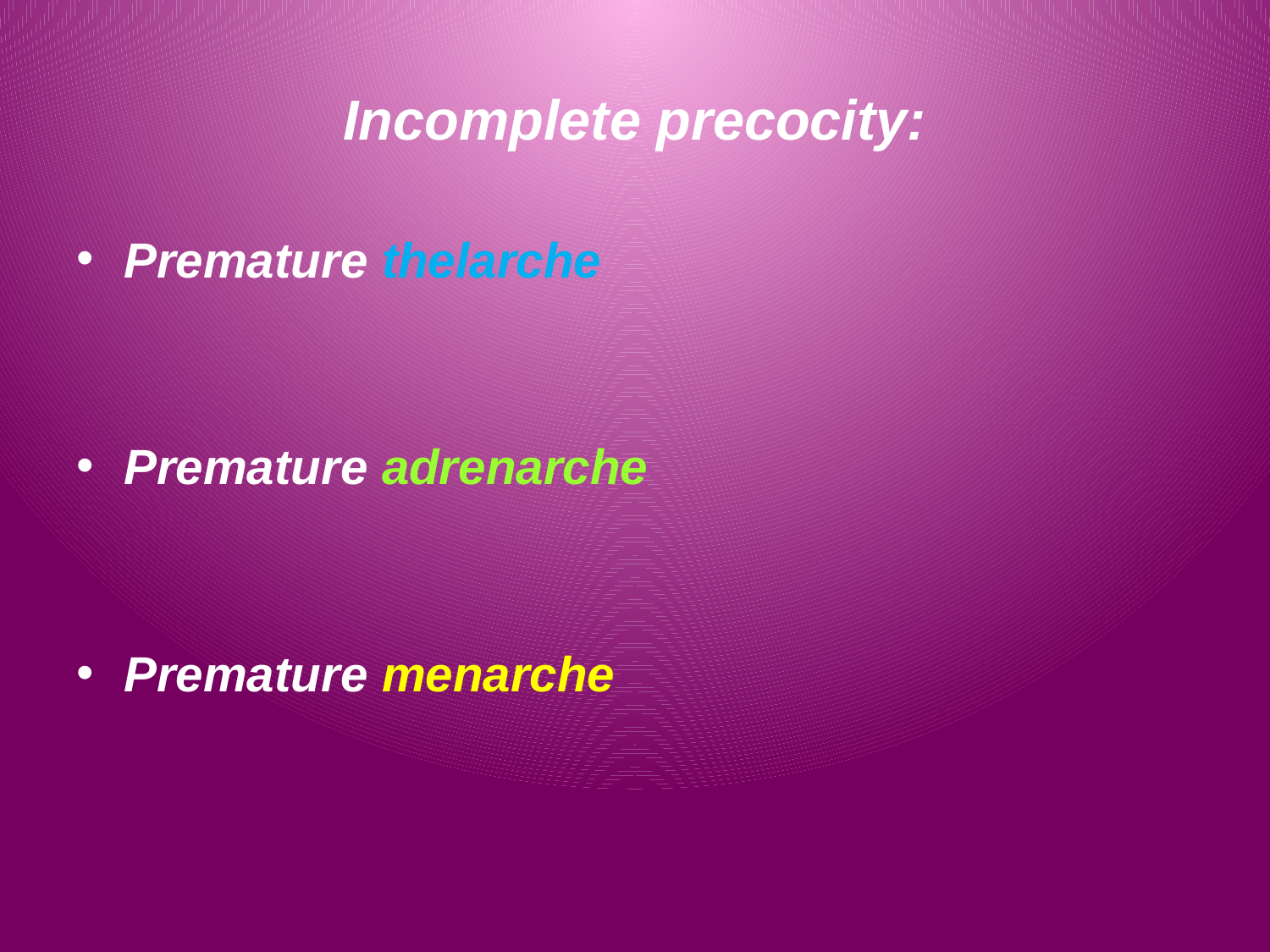

# Incomplete precocity:
Premature thelarche

Premature adrenarche

Premature menarche